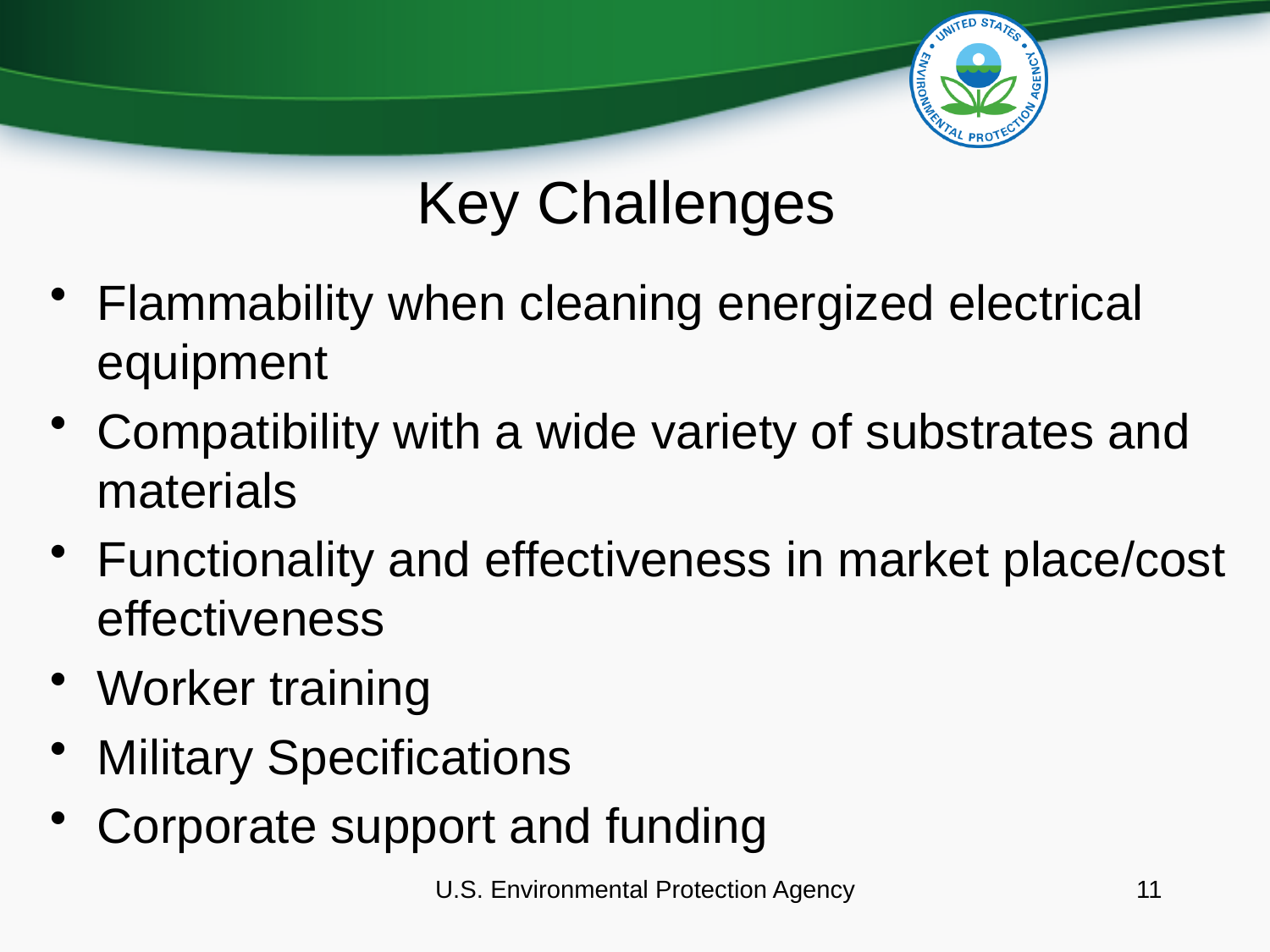

# Key Challenges
Flammability when cleaning energized electrical equipment
Compatibility with a wide variety of substrates and materials
Functionality and effectiveness in market place/cost effectiveness
Worker training
Military Specifications
Corporate support and funding

U.S. Environmental Protection Agency
11